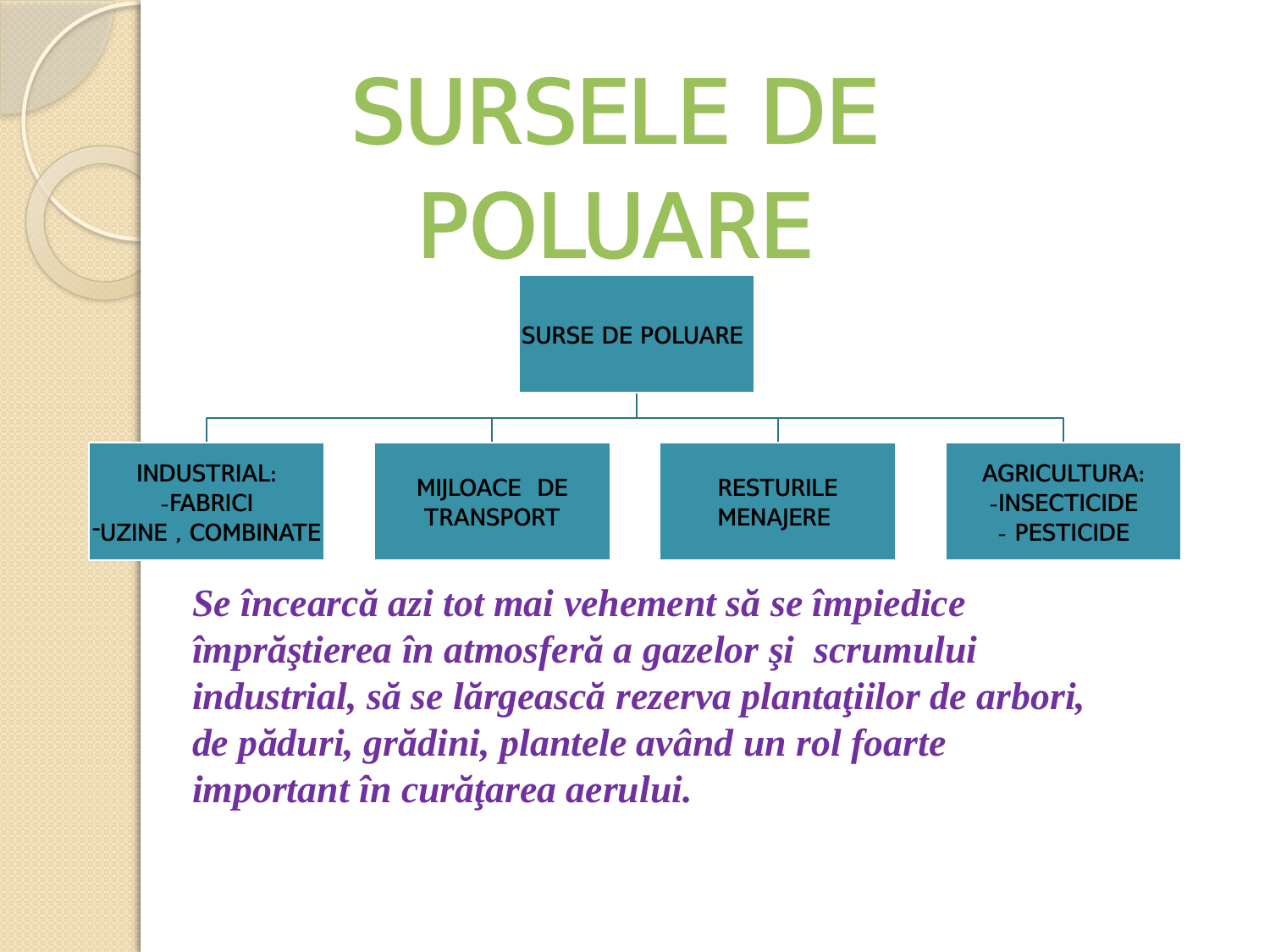

SURSELE DE POLUARE
SURSE DE POLUARE
INDUSTRIAL:
-FABRICI
UZINE , COMBINATE
MIJLOACE  DE TRANSPORT
RESTURILE MENAJERE
AGRICULTURA:
-INSECTICIDE
- PESTICIDE
Se încearcă azi tot mai vehement să se împiedice împrăştierea în atmosferă a gazelor şi  scrumului industrial, să se lărgească rezerva plantaţiilor de arbori, de păduri, grădini, plantele având un rol foarte important în curăţarea aerului.